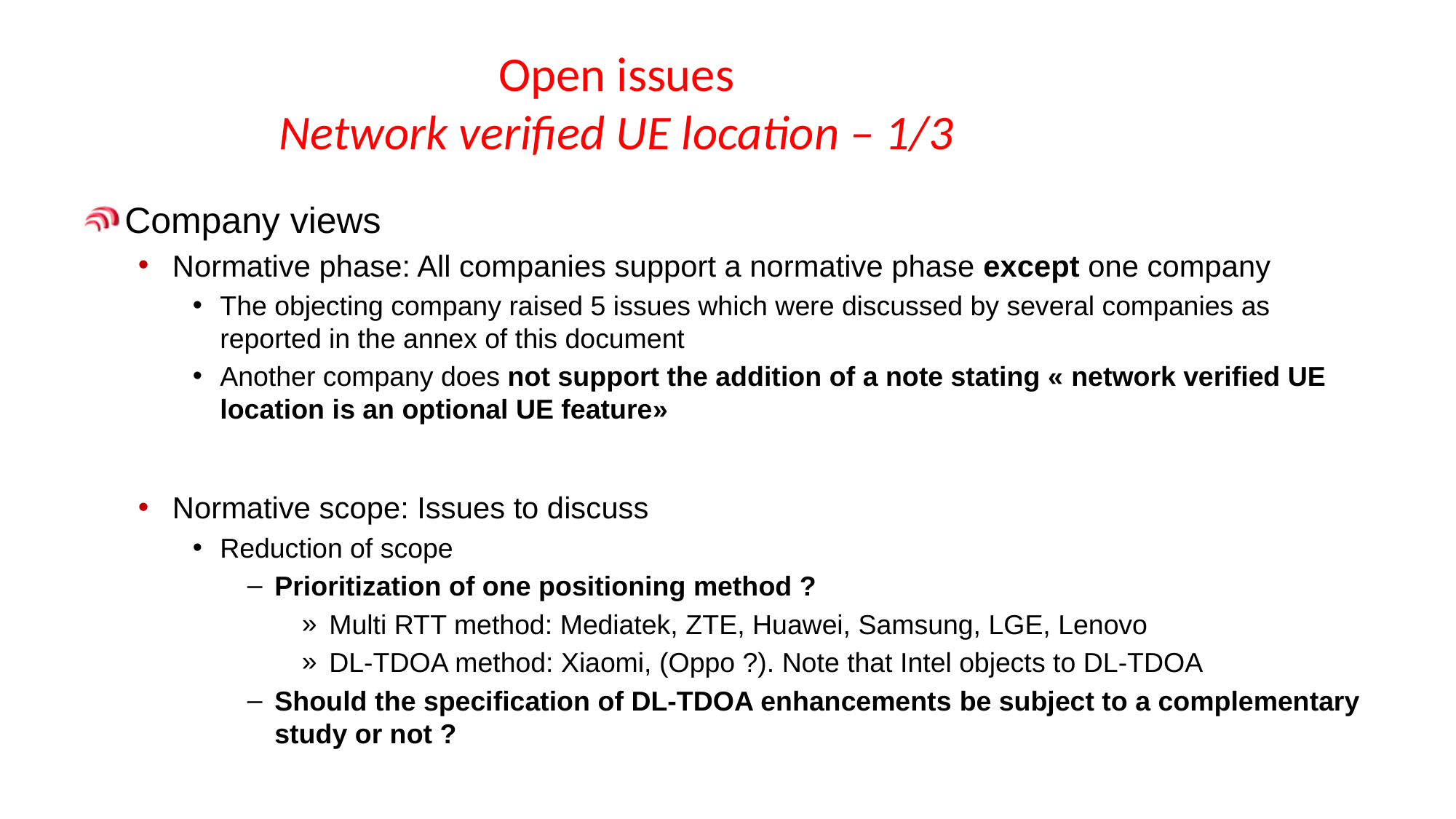

# Open issues Network verified UE location – 1/3
Company views
Normative phase: All companies support a normative phase except one company
The objecting company raised 5 issues which were discussed by several companies as reported in the annex of this document
Another company does not support the addition of a note stating « network verified UE location is an optional UE feature»

Normative scope: Issues to discuss
Reduction of scope
Prioritization of one positioning method ?
Multi RTT method: Mediatek, ZTE, Huawei, Samsung, LGE, Lenovo
DL-TDOA method: Xiaomi, (Oppo ?). Note that Intel objects to DL-TDOA
Should the specification of DL-TDOA enhancements be subject to a complementary study or not ?